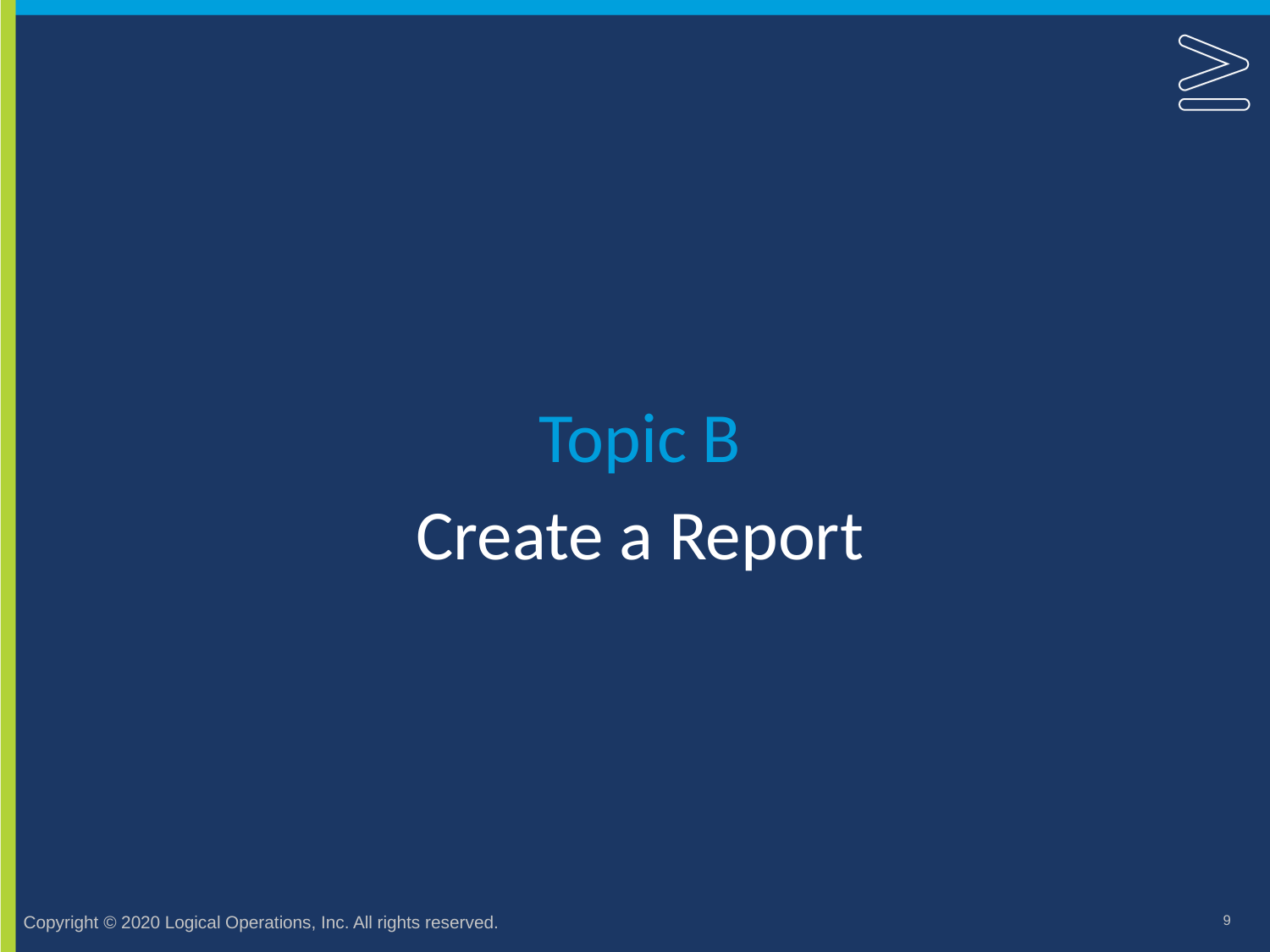

Topic B
# Create a Report
9